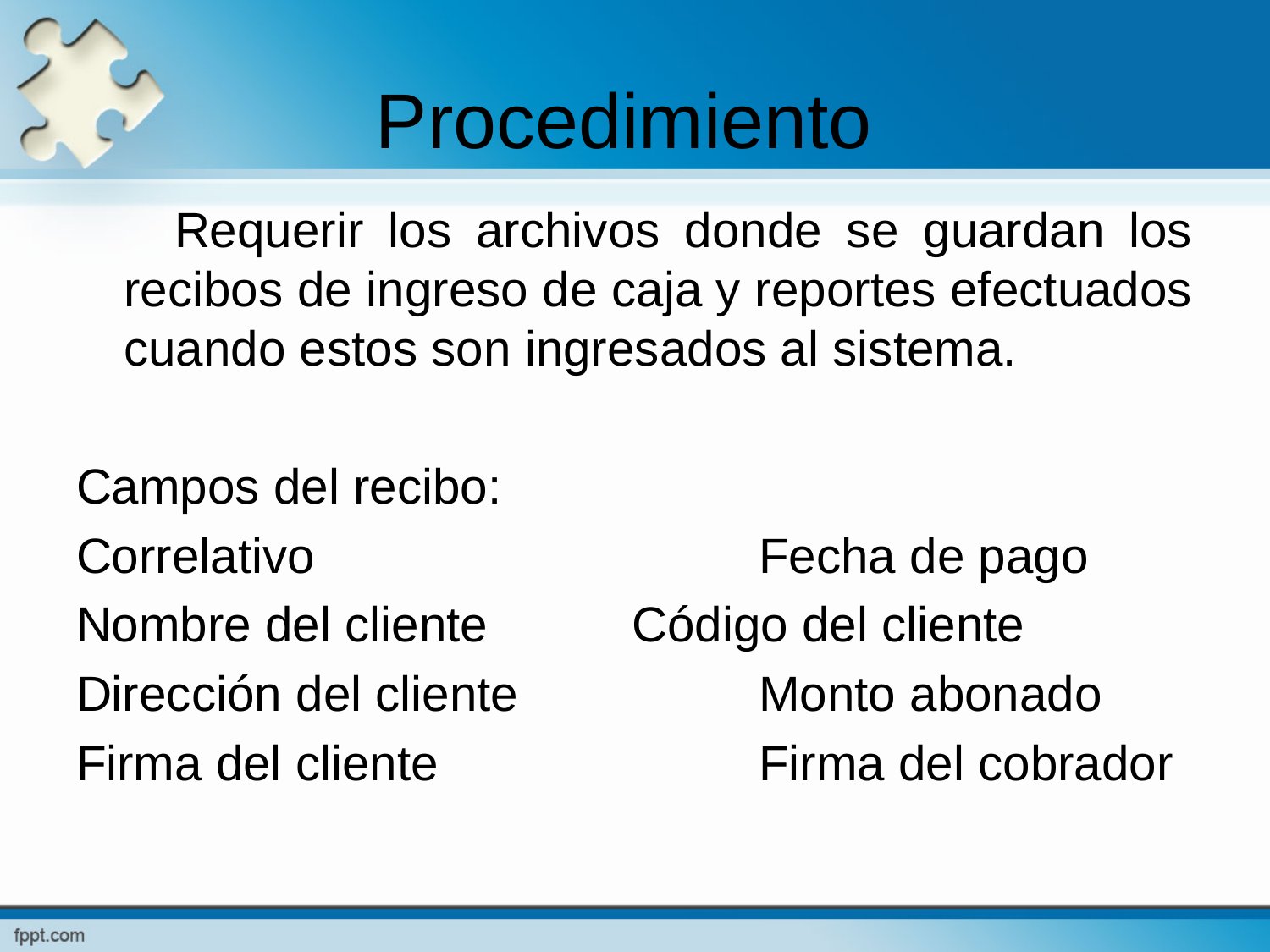

# Procedimiento
    Requerir los archivos donde se guardan los recibos de ingreso de caja y reportes efectuados cuando estos son ingresados al sistema.

Campos del recibo:
Correlativo				Fecha de pago
Nombre del cliente		Código del cliente
Dirección del cliente 		Monto abonado
Firma del cliente			Firma del cobrador